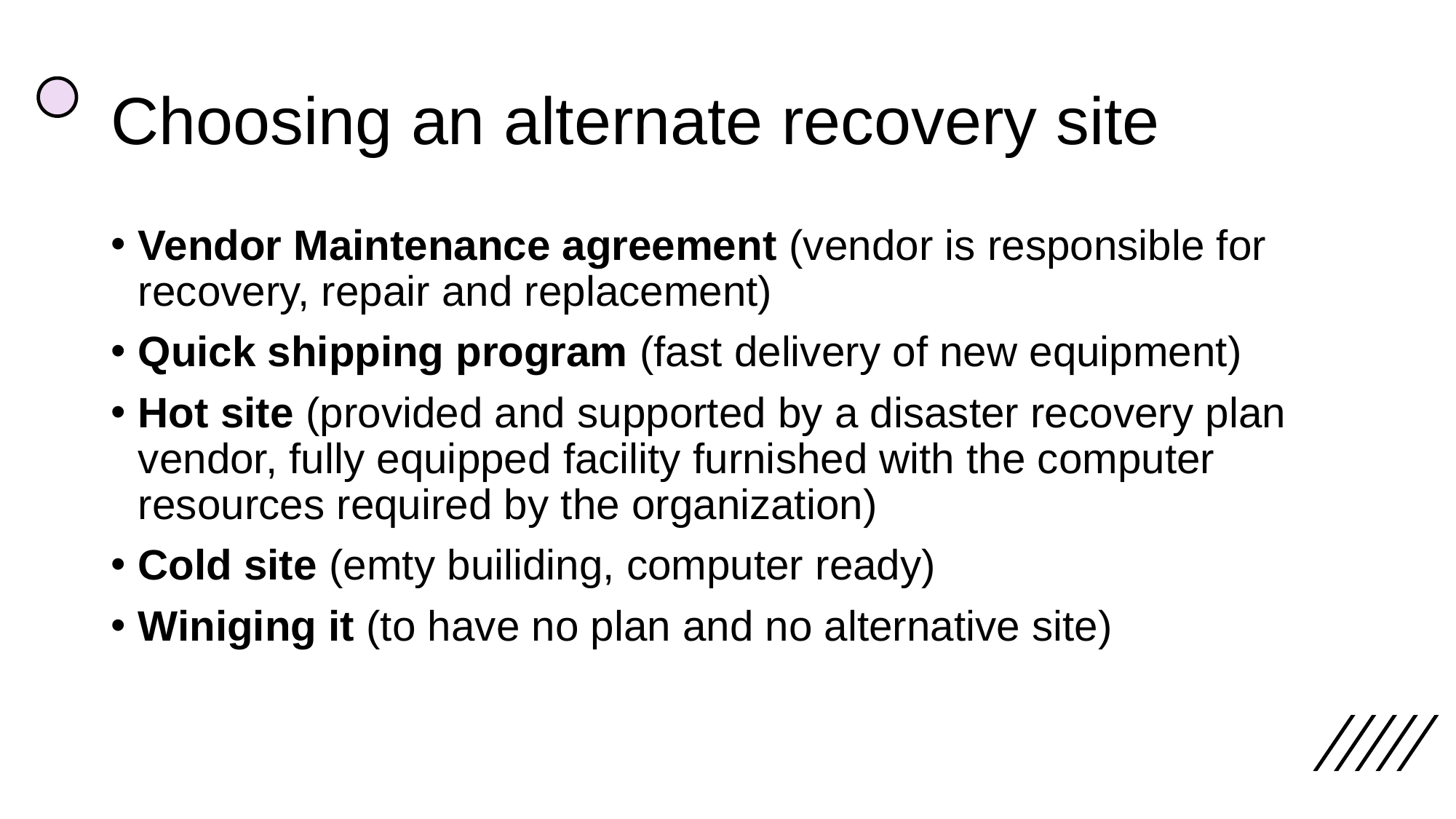

# Choosing an alternate recovery site
Vendor Maintenance agreement (vendor is responsible for recovery, repair and replacement)
Quick shipping program (fast delivery of new equipment)
Hot site (provided and supported by a disaster recovery plan vendor, fully equipped facility furnished with the computer resources required by the organization)
Cold site (emty builiding, computer ready)
Winiging it (to have no plan and no alternative site)